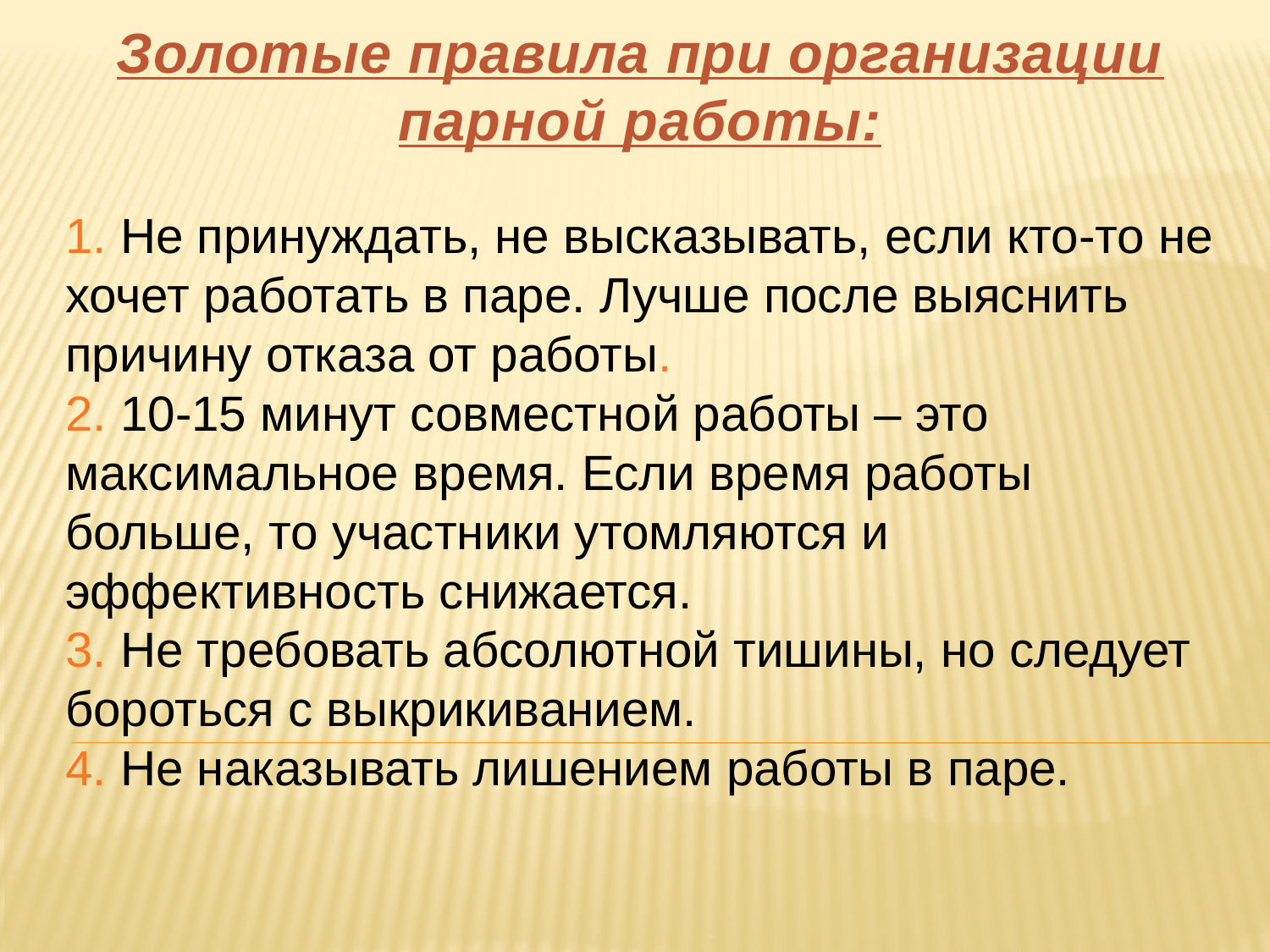

Золотые правила при организации парной работы:
# 1. Не принуждать, не высказывать, если кто-то не хочет работать в паре. Лучше после выяснить причину отказа от работы. 2. 10-15 минут совместной работы – это максимальное время. Если время работы больше, то участники утомляются и эффективность снижается. 3. Не требовать абсолютной тишины, но следует бороться с выкрикиванием. 4. Не наказывать лишением работы в паре.